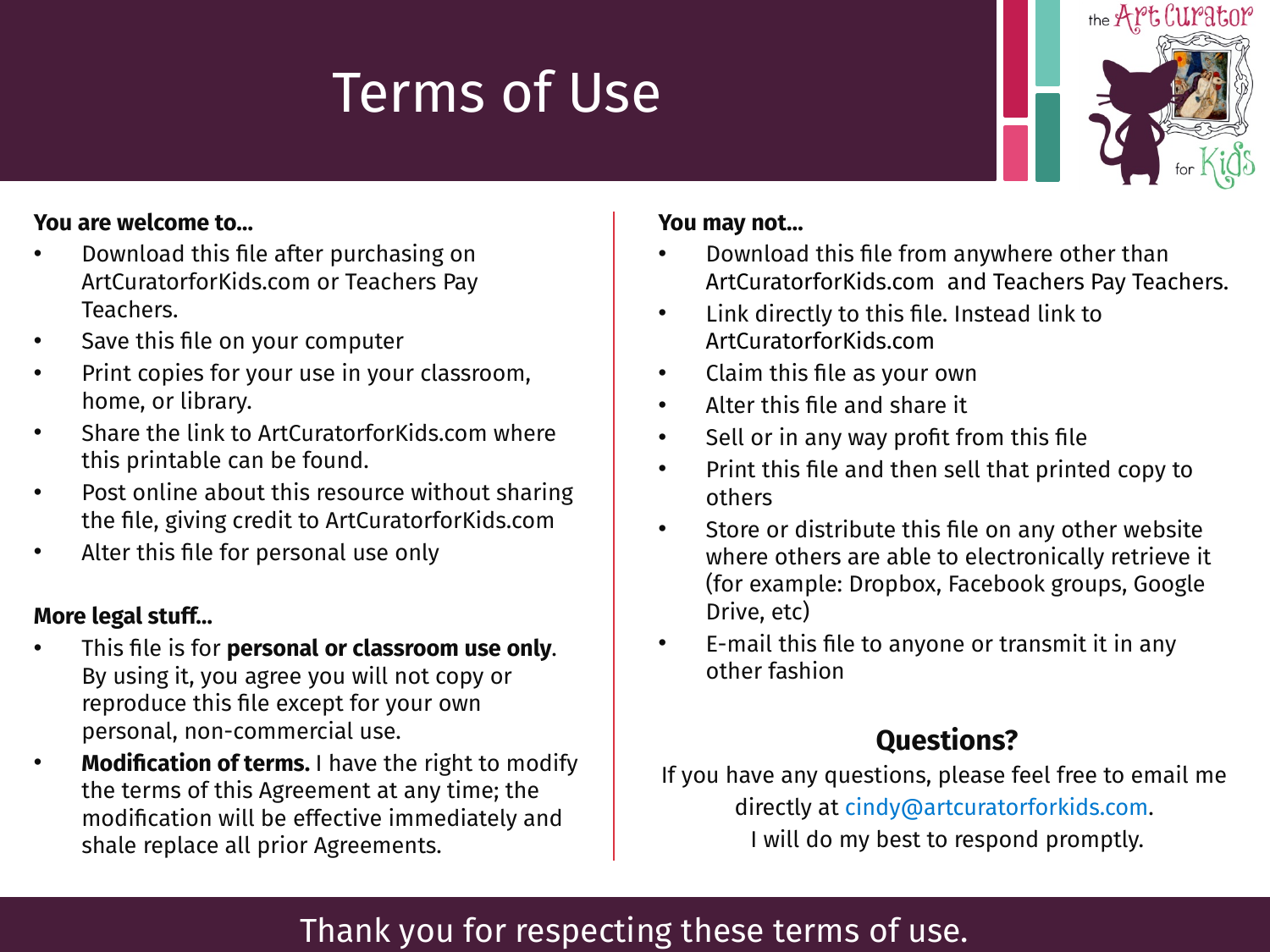

# Terms of Use
You are welcome to…
Download this file after purchasing on ArtCuratorforKids.com or Teachers Pay Teachers.
Save this file on your computer
Print copies for your use in your classroom, home, or library.
Share the link to ArtCuratorforKids.com where this printable can be found.
Post online about this resource without sharing the file, giving credit to ArtCuratorforKids.com
Alter this file for personal use only

More legal stuff…
This file is for personal or classroom use only. By using it, you agree you will not copy or reproduce this file except for your own personal, non-commercial use.
Modification of terms. I have the right to modify the terms of this Agreement at any time; the modification will be effective immediately and shale replace all prior Agreements.
You may not…
Download this file from anywhere other than ArtCuratorforKids.com  and Teachers Pay Teachers.
Link directly to this file. Instead link to ArtCuratorforKids.com
Claim this file as your own
Alter this file and share it
Sell or in any way profit from this file
Print this file and then sell that printed copy to others
Store or distribute this file on any other website where others are able to electronically retrieve it (for example: Dropbox, Facebook groups, Google Drive, etc)
E-mail this file to anyone or transmit it in any other fashion

Questions?
If you have any questions, please feel free to email me
directly at cindy@artcuratorforkids.com.
I will do my best to respond promptly.

Thank you for respecting these terms of use.